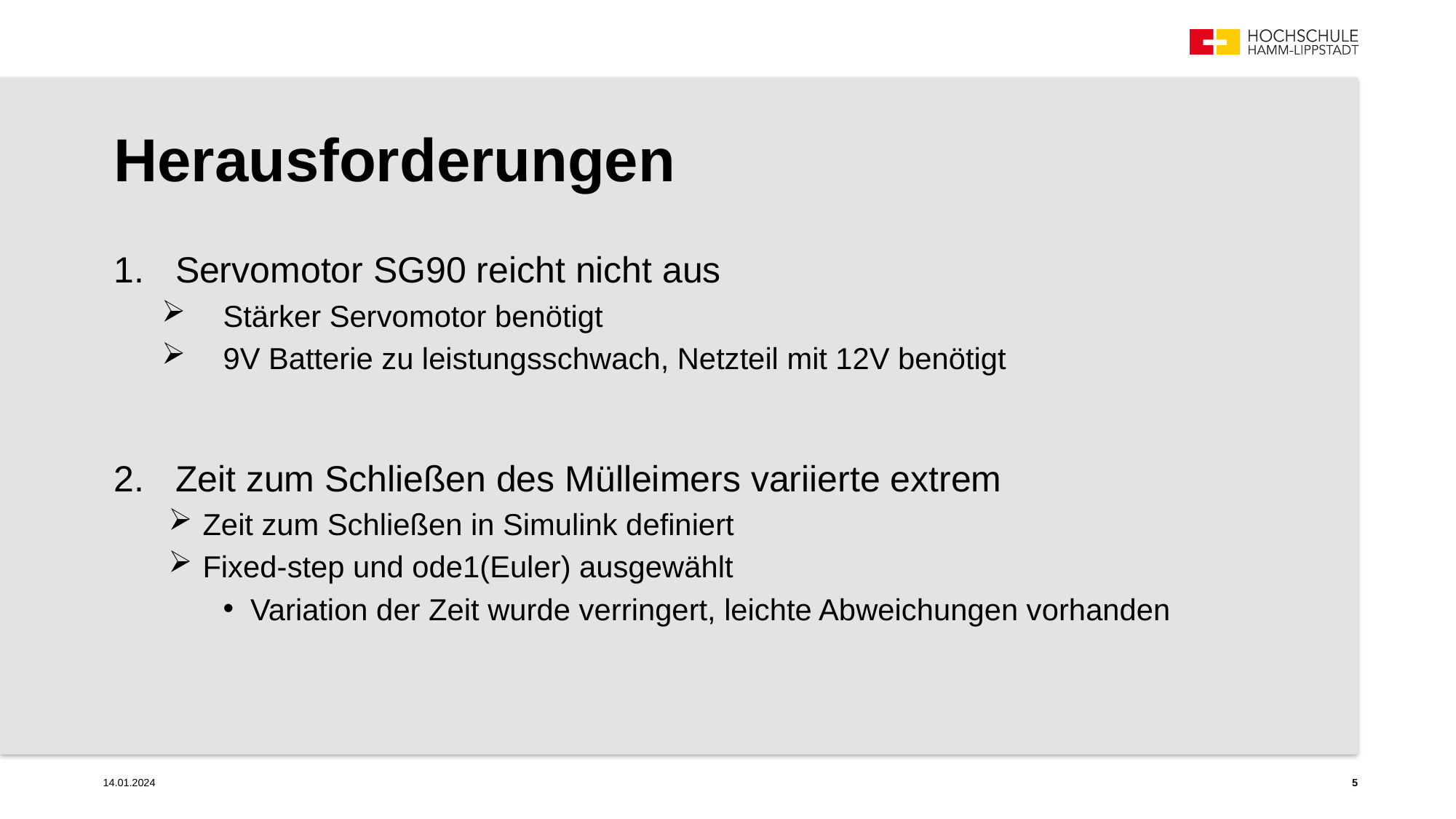

# Herausforderungen
Servomotor SG90 reicht nicht aus
Stärker Servomotor benötigt
9V Batterie zu leistungsschwach, Netzteil mit 12V benötigt

Zeit zum Schließen des Mülleimers variierte extrem
Zeit zum Schließen in Simulink definiert
Fixed-step und ode1(Euler) ausgewählt
Variation der Zeit wurde verringert, leichte Abweichungen vorhanden

14.01.2024

5